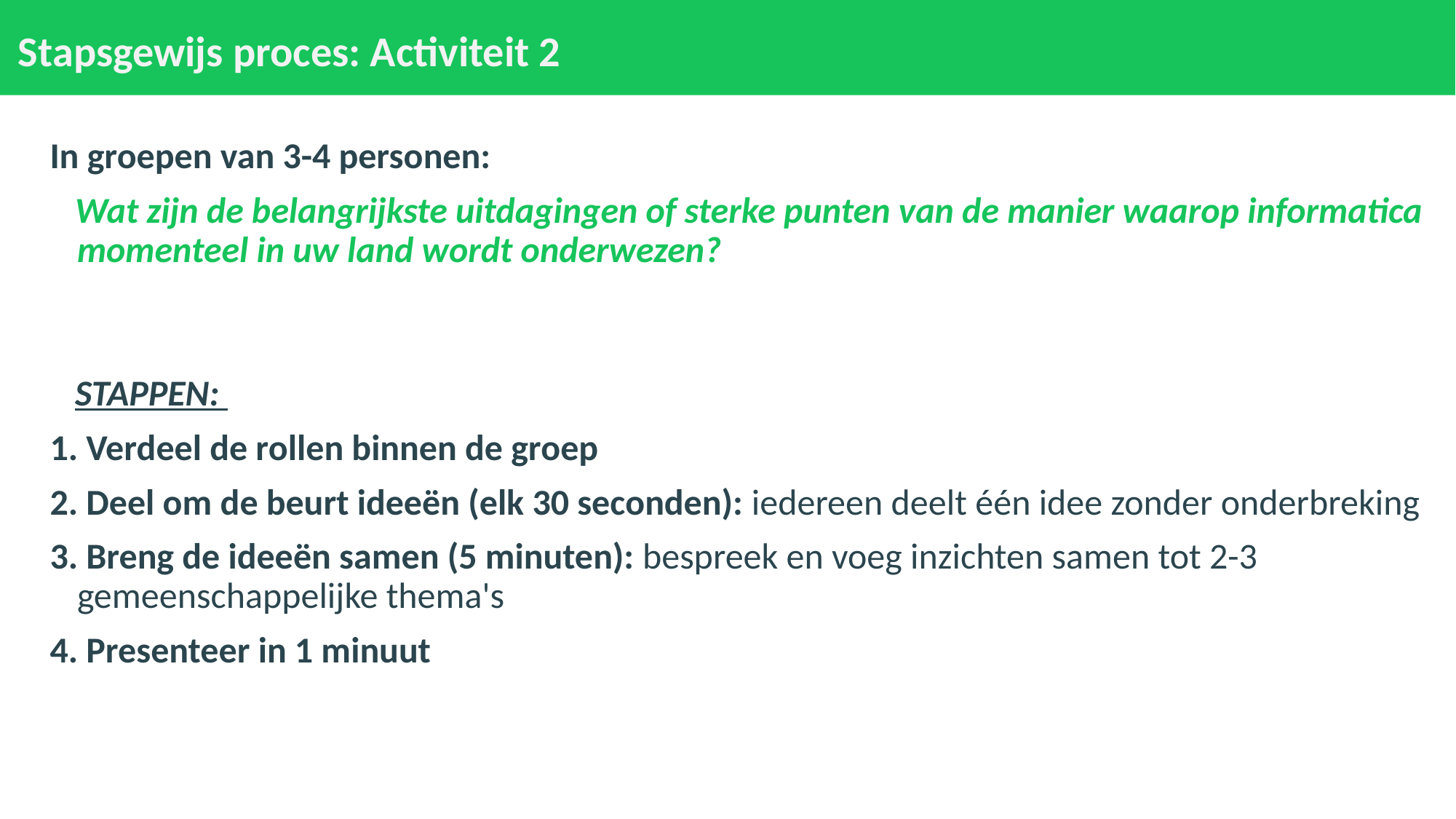

# Stapsgewijs proces: Activiteit 2
In groepen van 3-4 personen:
Wat zijn de belangrijkste uitdagingen of sterke punten van de manier waarop informatica momenteel in uw land wordt onderwezen?

STAPPEN:
1. Verdeel de rollen binnen de groep
2. Deel om de beurt ideeën (elk 30 seconden): iedereen deelt één idee zonder onderbreking
3. Breng de ideeën samen (5 minuten): bespreek en voeg inzichten samen tot 2-3 gemeenschappelijke thema's
4. Presenteer in 1 minuut